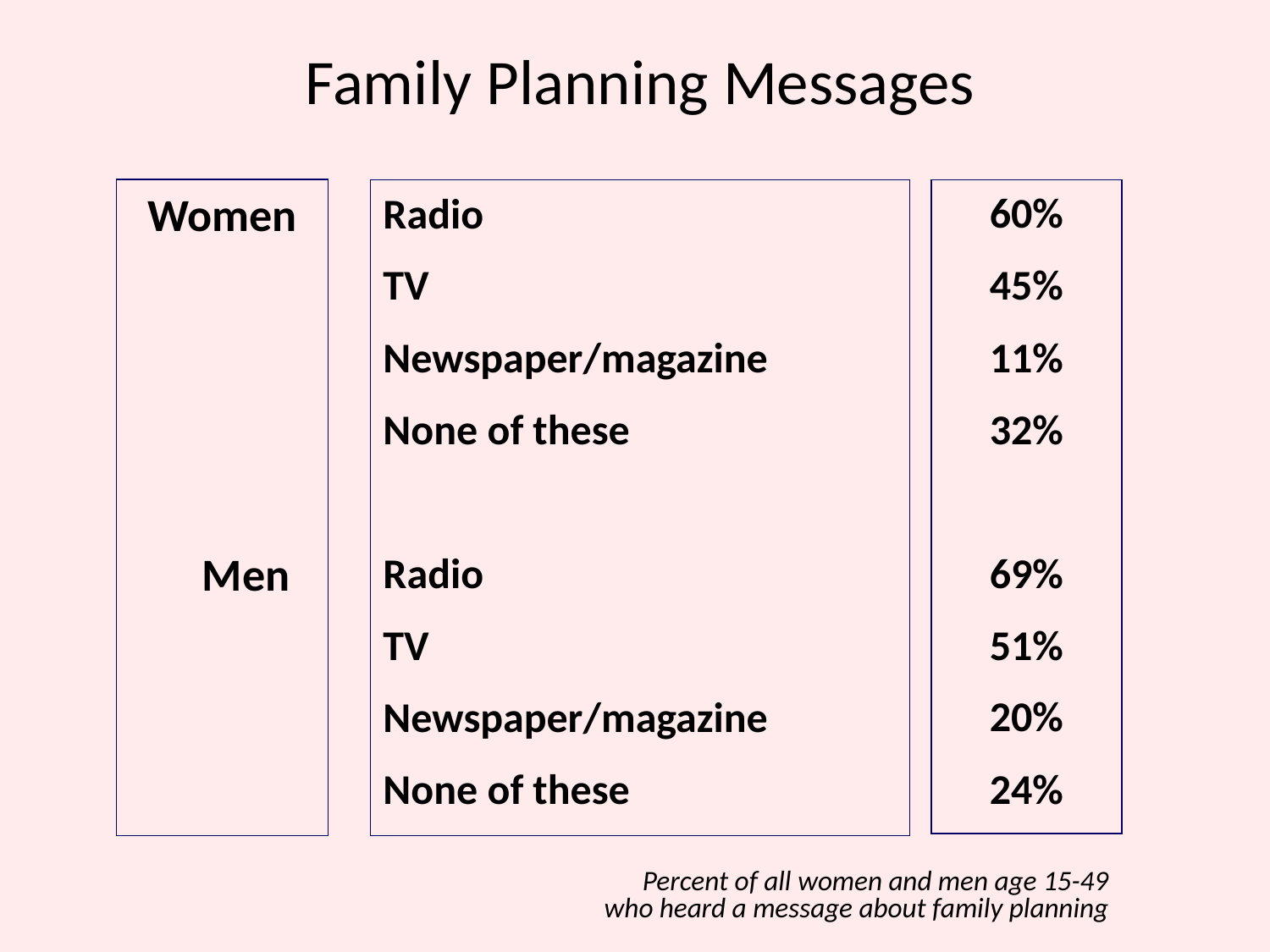

# Family Planning Messages
Women

Men

Radio
TV
Newspaper/magazine
None of these

Radio
TV
Newspaper/magazine
None of these
60%
45%
11%
32%

69%
51%
20%
24%

Percent of all women and men age 15-49 who heard a message about family planning